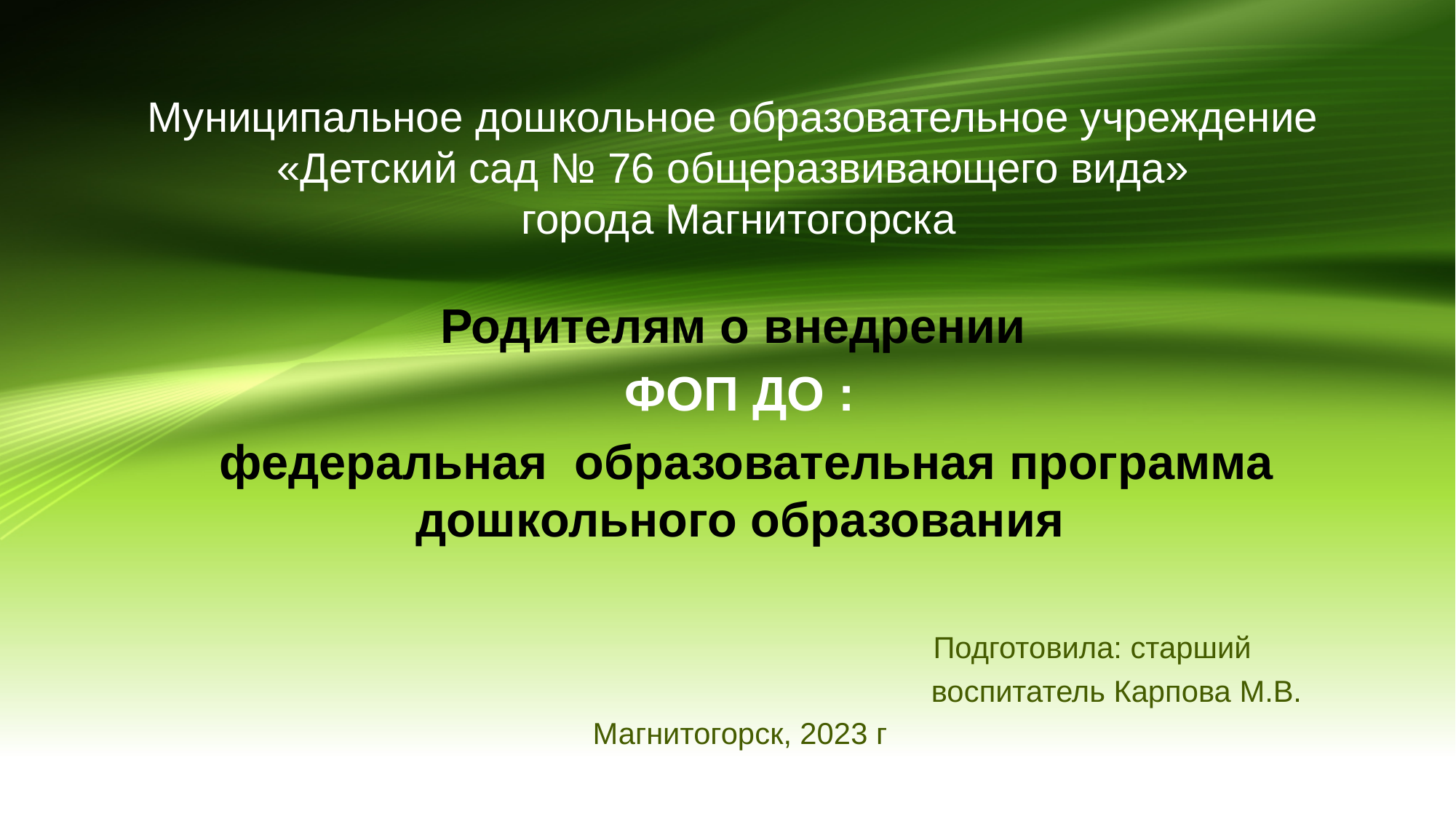

# Муниципальное дошкольное образовательное учреждение «Детский сад № 76 общеразвивающего вида» города Магнитогорска
Родителям о внедрении
ФОП ДО :
 федеральная  образовательная программа дошкольного образования

                                                                      Подготовила: старший
                                                                                          воспитатель Карпова М.В.
Магнитогорск, 2023 г